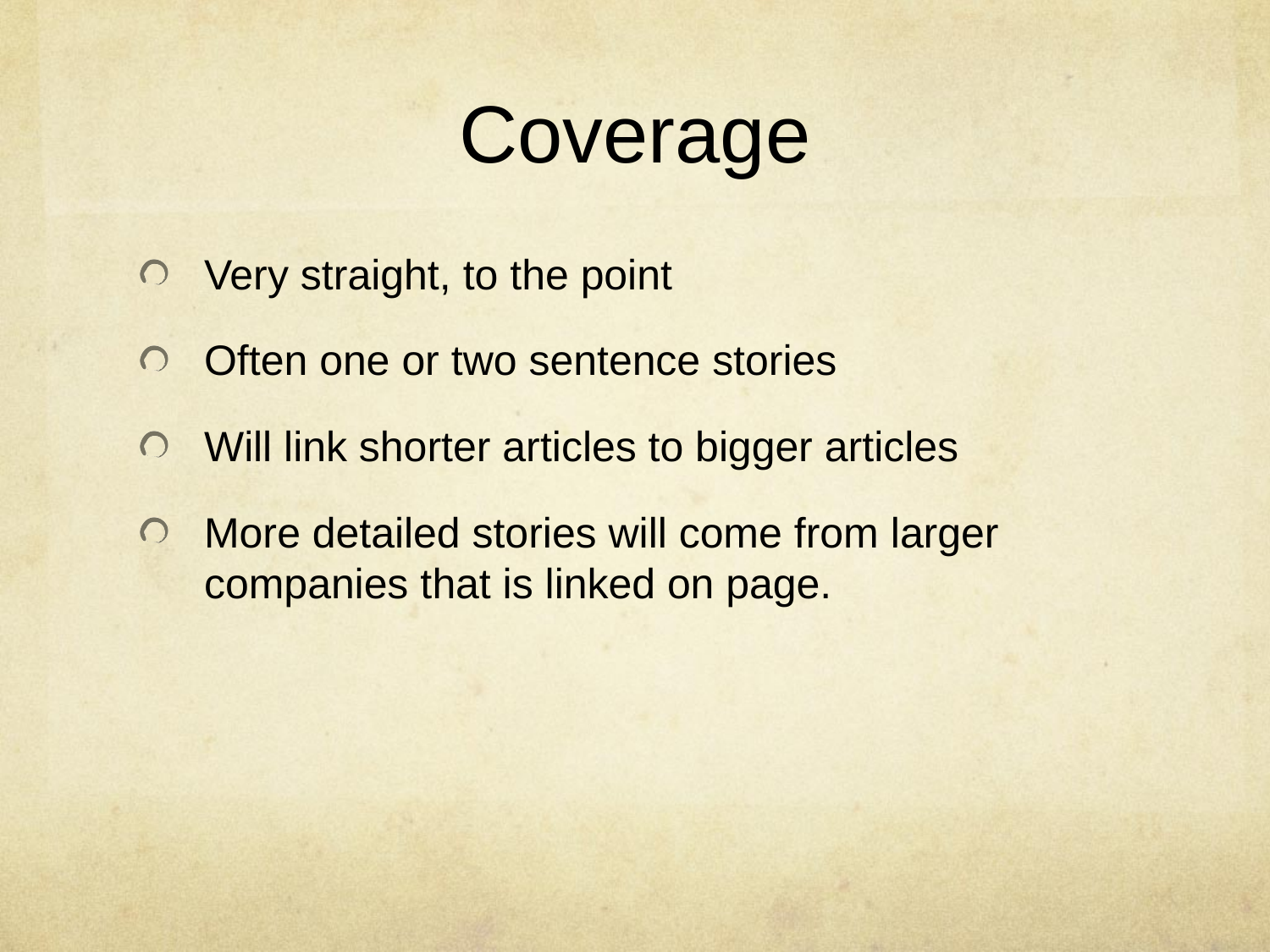

# Coverage
Very straight, to the point
Often one or two sentence stories
Will link shorter articles to bigger articles
More detailed stories will come from larger companies that is linked on page.